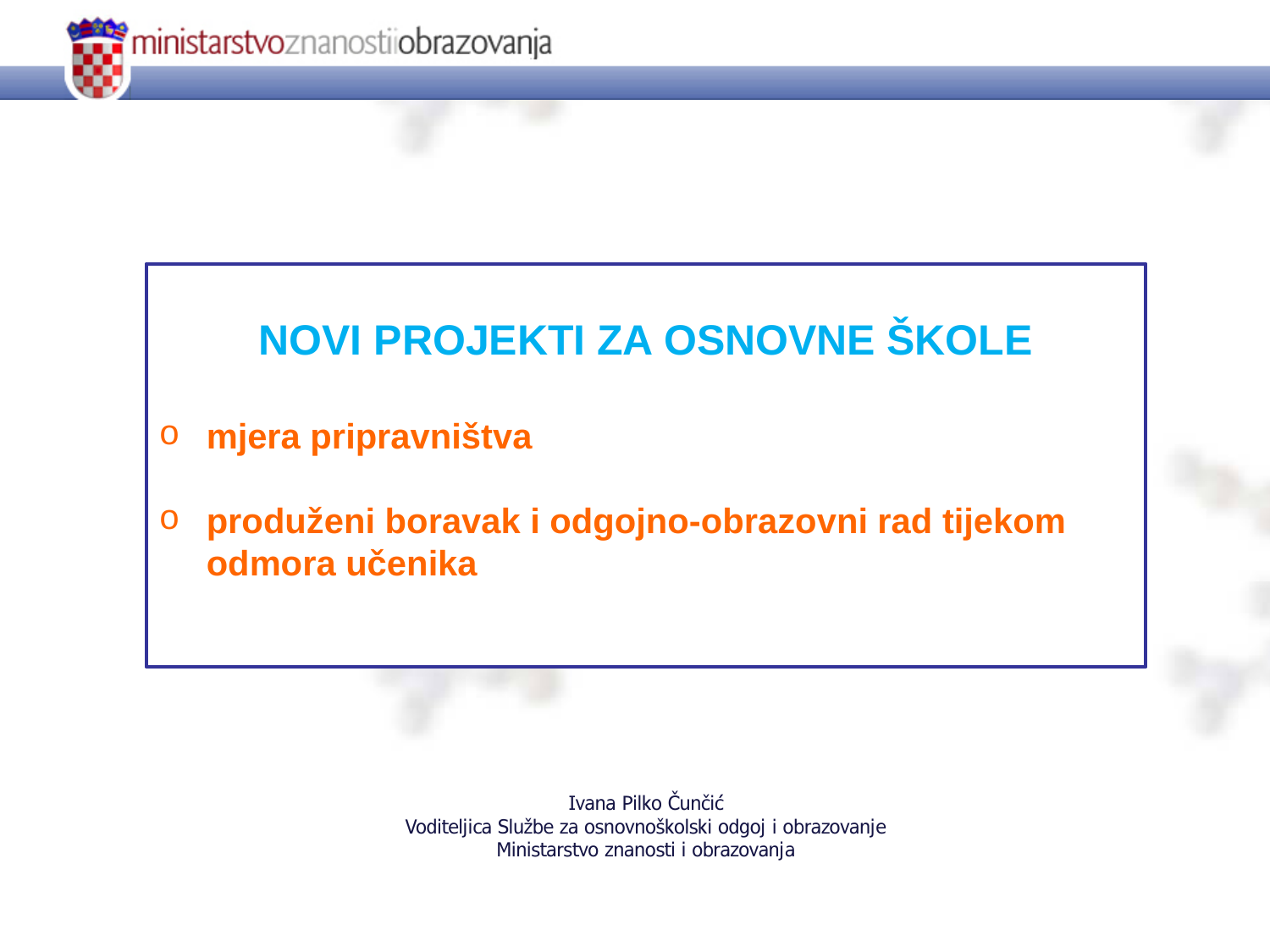

NOVI PROJEKTI ZA OSNOVNE ŠKOLE
mjera pripravništva

produženi boravak i odgojno-obrazovni rad tijekom odmora učenika

Ivana Pilko Čunčić
Voditeljica Službe za osnovnoškolski odgoj i obrazovanje
Ministarstvo znanosti i obrazovanja